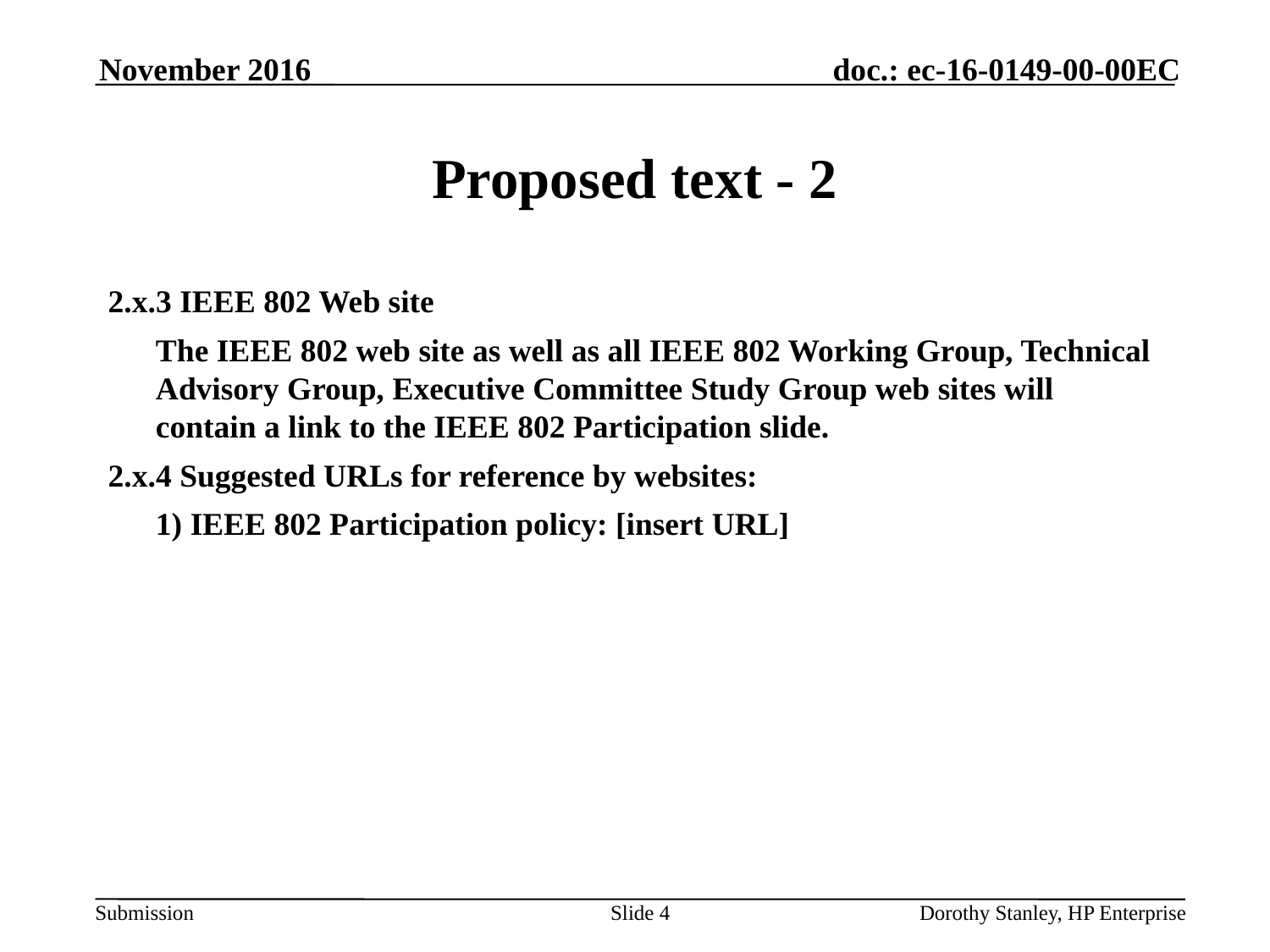

November 2016
# Proposed text - 2
2.x.3 IEEE 802 Web site
	The IEEE 802 web site as well as all IEEE 802 Working Group, Technical Advisory Group, Executive Committee Study Group web sites will contain a link to the IEEE 802 Participation slide.
2.x.4 Suggested URLs for reference by websites:
	1) IEEE 802 Participation policy: [insert URL]

Slide 4
Dorothy Stanley, HP Enterprise